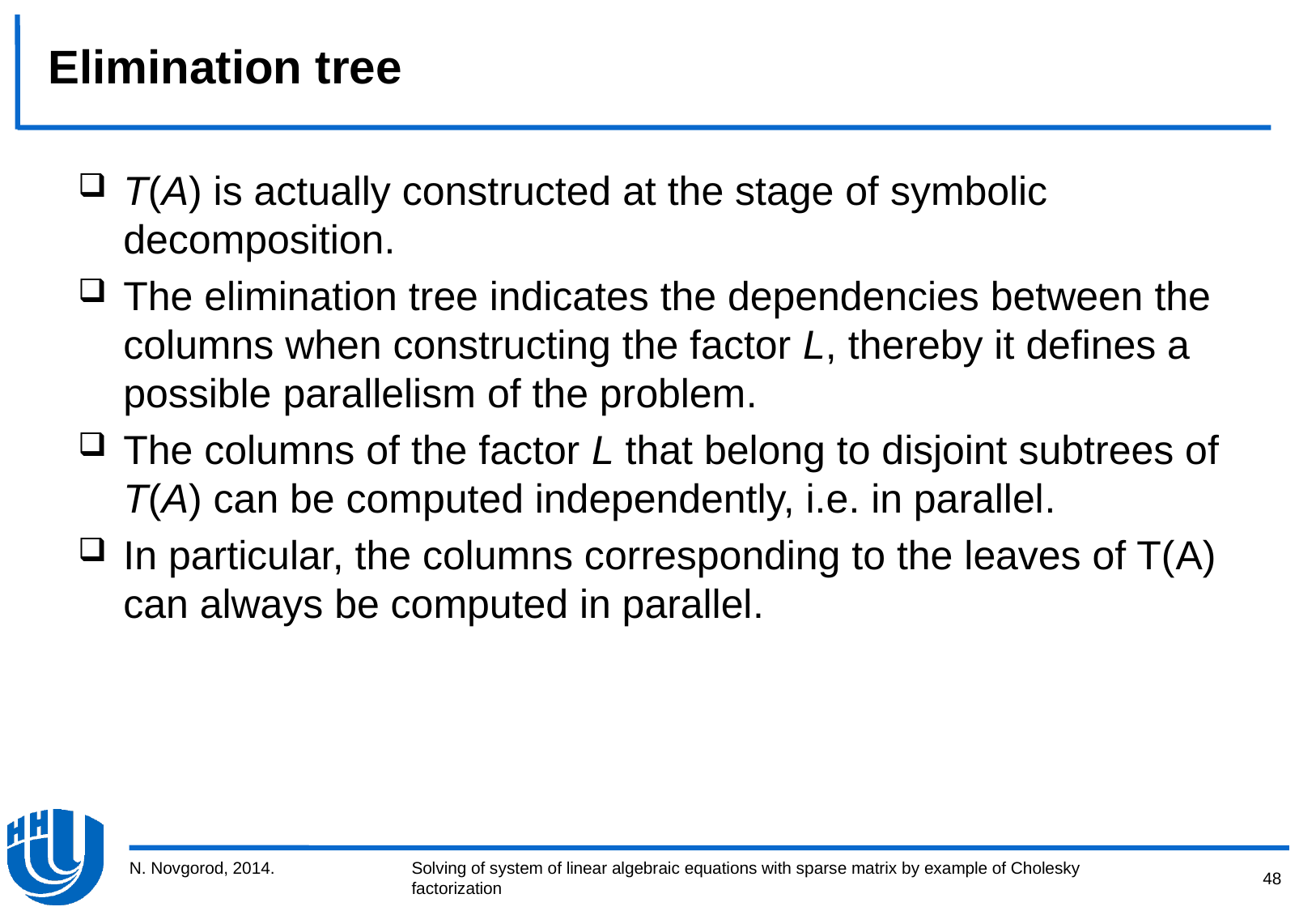

# Elimination tree
T(A) is actually constructed at the stage of symbolic decomposition.
The elimination tree indicates the dependencies between the columns when constructing the factor L, thereby it defines a possible parallelism of the problem.
The columns of the factor L that belong to disjoint subtrees of T(A) can be computed independently, i.e. in parallel.
In particular, the columns corresponding to the leaves of T(А) can always be computed in parallel.

N. Novgorod, 2014.
48
Solving of system of linear algebraic equations with sparse matrix by example of Cholesky factorization